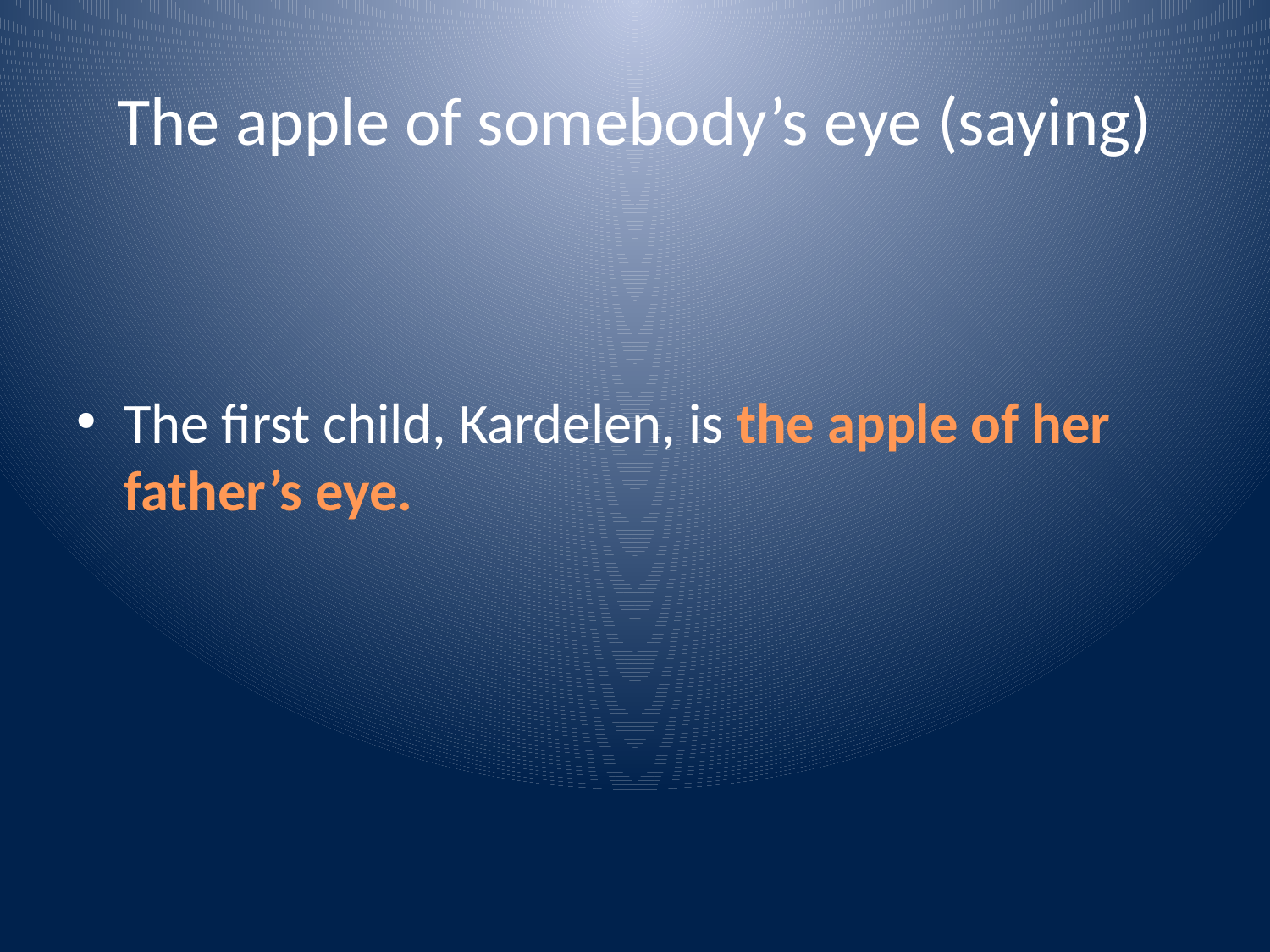

# The apple of somebody’s eye (saying)

The first child, Kardelen, is the apple of her father’s eye.